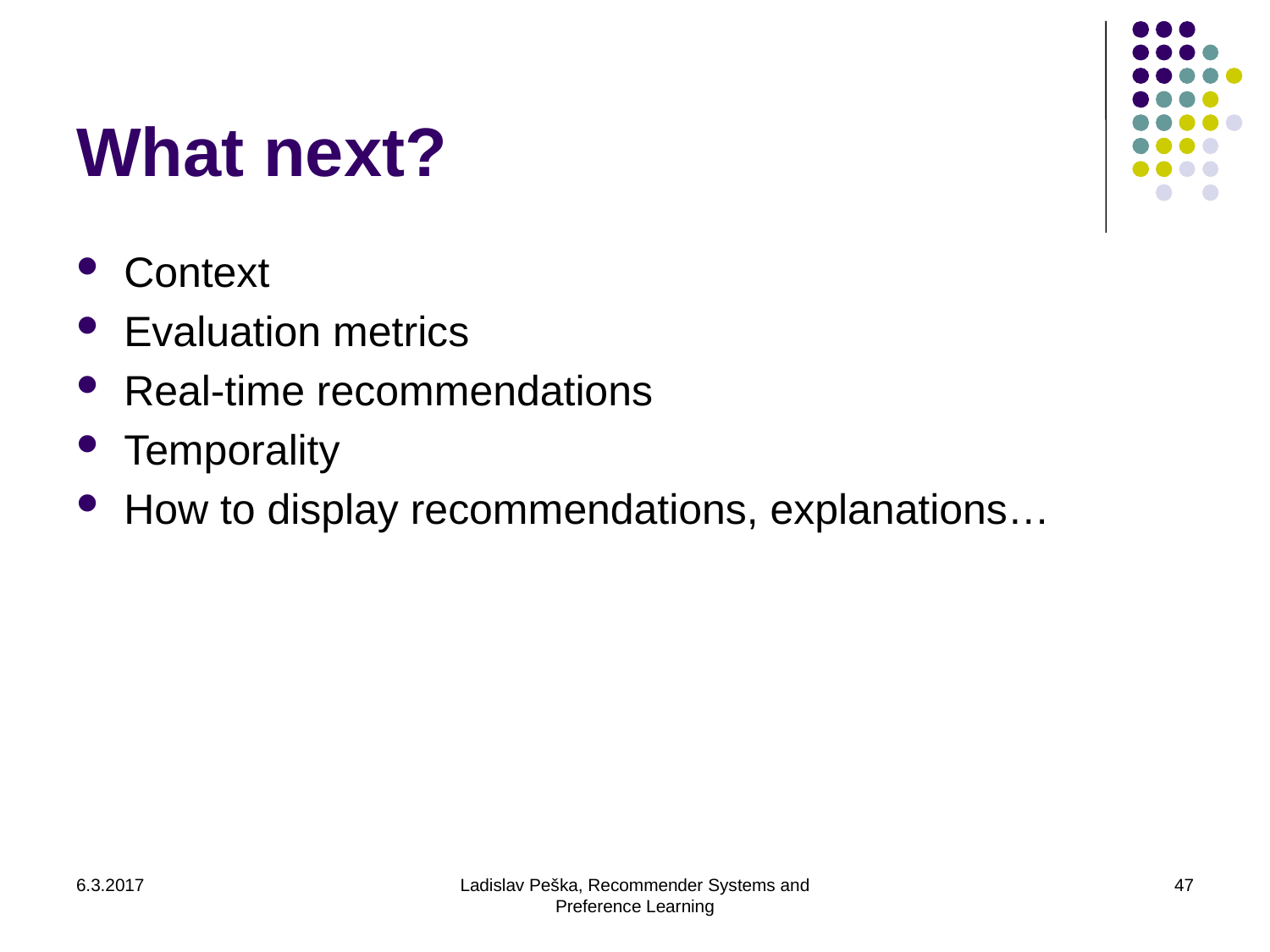

# What next?
Context
Evaluation metrics
Real-time recommendations
Temporality
How to display recommendations, explanations…

6.3.2017
Ladislav Peška, Recommender Systems and Preference Learning
47